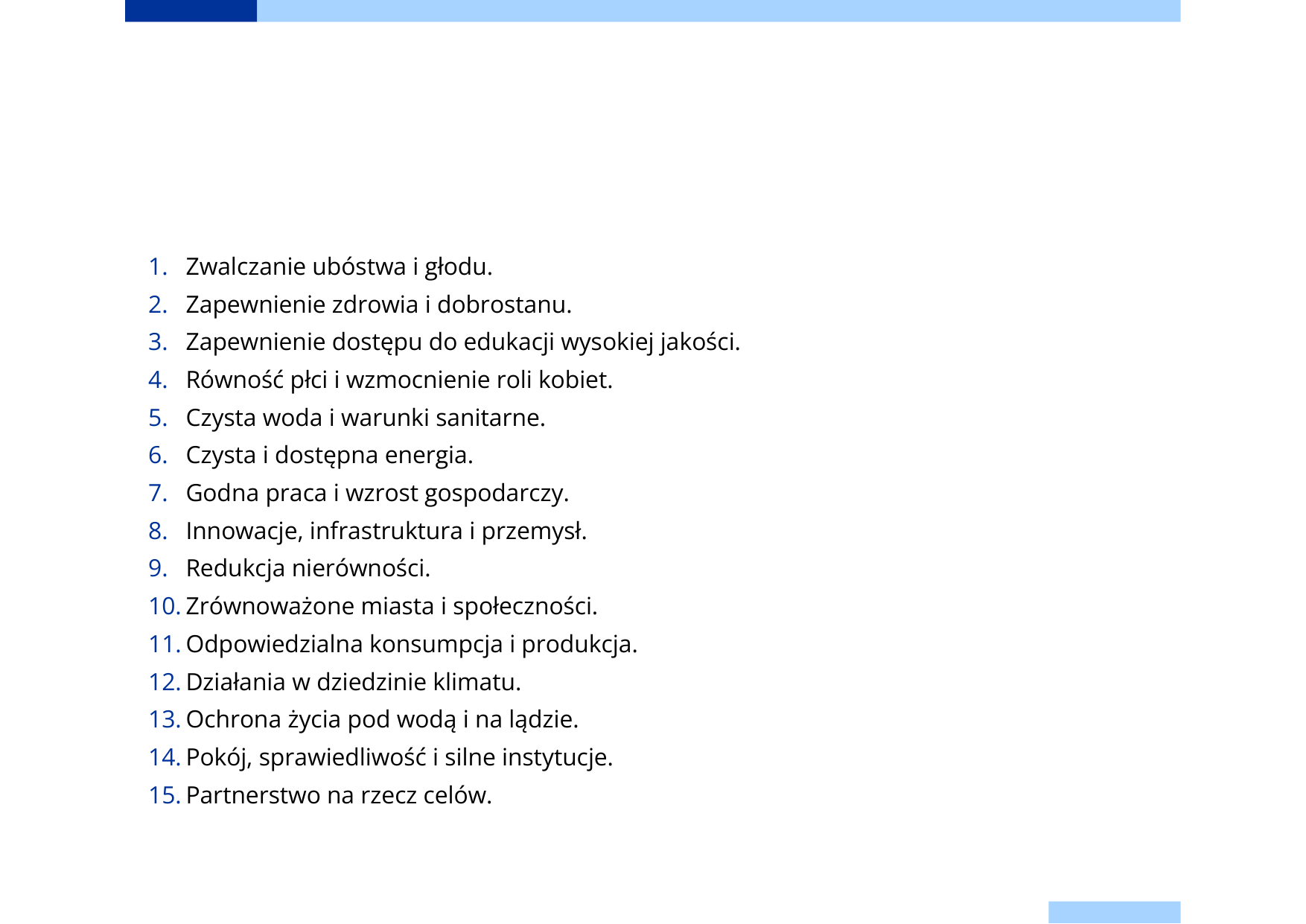

#
Zwalczanie ubóstwa i głodu.
Zapewnienie zdrowia i dobrostanu.
Zapewnienie dostępu do edukacji wysokiej jakości.
Równość płci i wzmocnienie roli kobiet.
Czysta woda i warunki sanitarne.
Czysta i dostępna energia.
Godna praca i wzrost gospodarczy.
Innowacje, infrastruktura i przemysł.
Redukcja nierówności.
Zrównoważone miasta i społeczności.
Odpowiedzialna konsumpcja i produkcja.
Działania w dziedzinie klimatu.
Ochrona życia pod wodą i na lądzie.
Pokój, sprawiedliwość i silne instytucje.
Partnerstwo na rzecz celów.